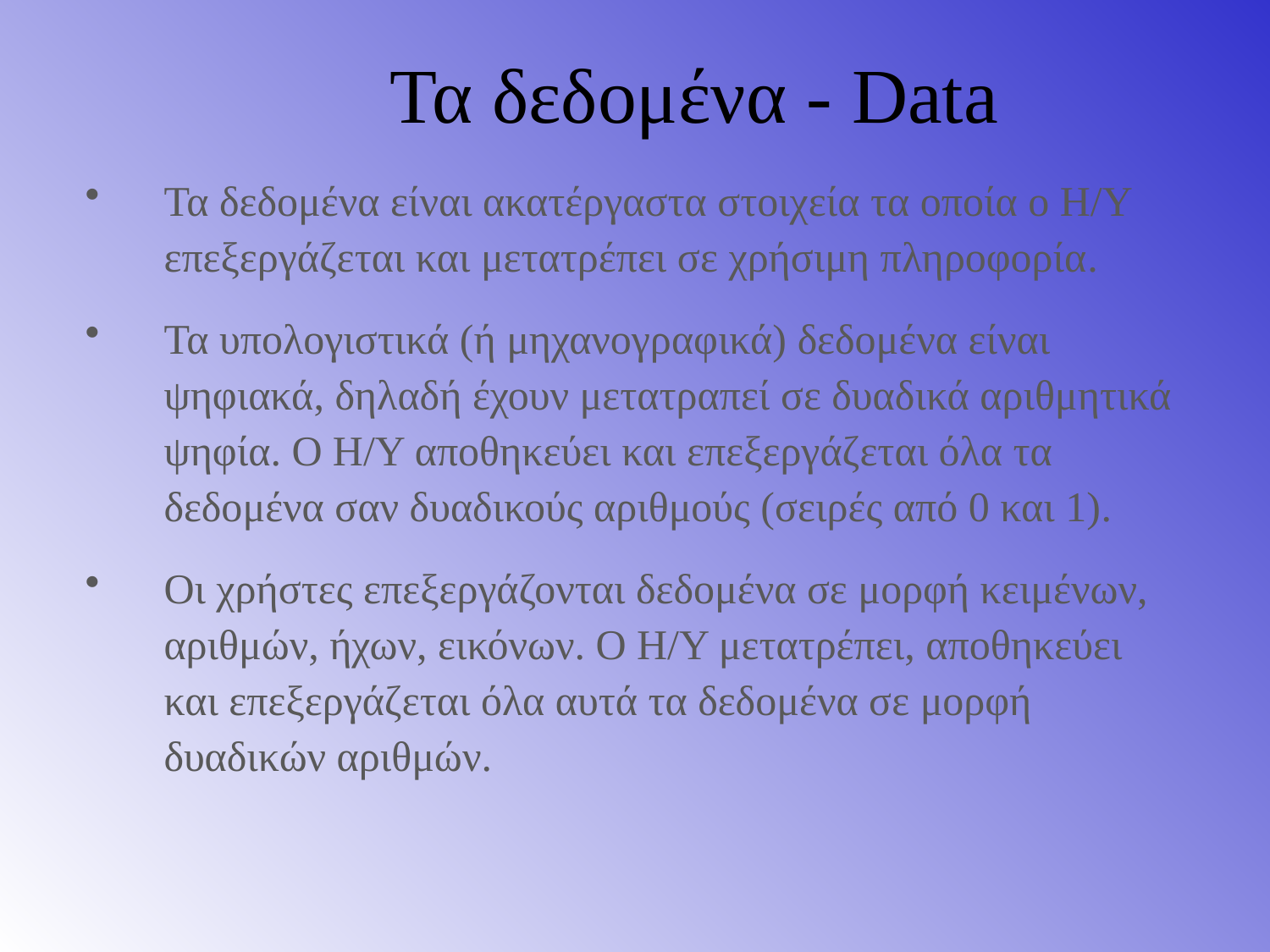

Τα δεδομένα - Data
Τα δεδομένα είναι ακατέργαστα στοιχεία τα οποία ο Η/Υ επεξεργάζεται και μετατρέπει σε χρήσιμη πληροφορία.
Τα υπολογιστικά (ή μηχανογραφικά) δεδομένα είναι ψηφιακά, δηλαδή έχουν μετατραπεί σε δυαδικά αριθμητικά ψηφία. Ο Η/Υ αποθηκεύει και επεξεργάζεται όλα τα δεδομένα σαν δυαδικούς αριθμούς (σειρές από 0 και 1).
Οι χρήστες επεξεργάζονται δεδομένα σε μορφή κειμένων, αριθμών, ήχων, εικόνων. Ο Η/Υ μετατρέπει, αποθηκεύει και επεξεργάζεται όλα αυτά τα δεδομένα σε μορφή δυαδικών αριθμών.